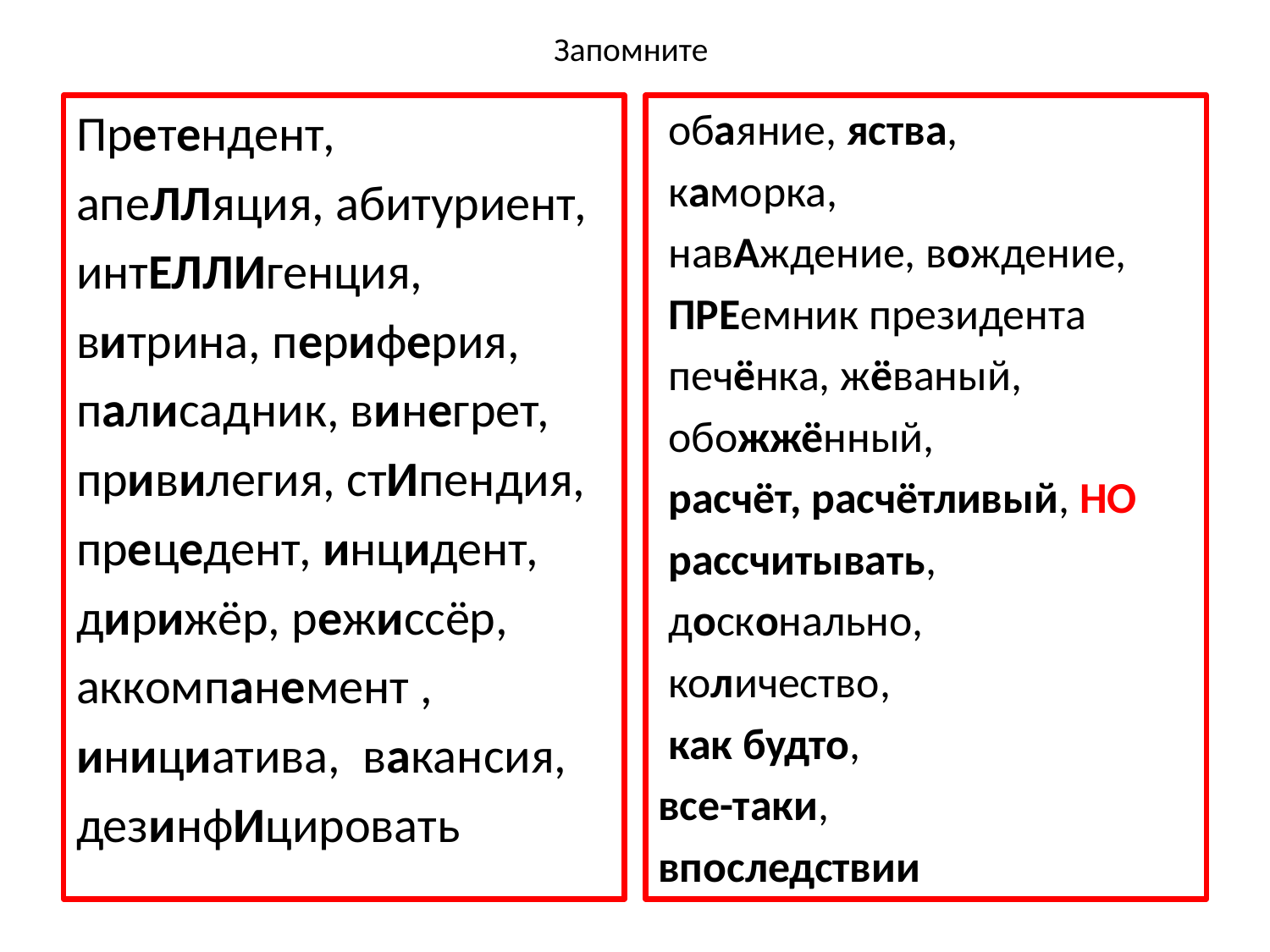

# Запомните
Претендент,
апеЛЛяция, абитуриент,
интЕЛЛИгенция,
витрина, периферия,
палисадник, винегрет,
привилегия, стИпендия,
прецедент, инцидент,
дирижёр, режиссёр,
аккомпанемент ,
инициатива,  вакансия,
дезинфИцировать
 обаяние, яства,
 каморка,
 навАждение, вождение,
 ПРЕемник президента
 печёнка, жёваный,
 обожжённый,
 расчёт, расчётливый, НО
 рассчитывать,
 досконально,
 количество,
 как будто,
все-таки,
впоследствии